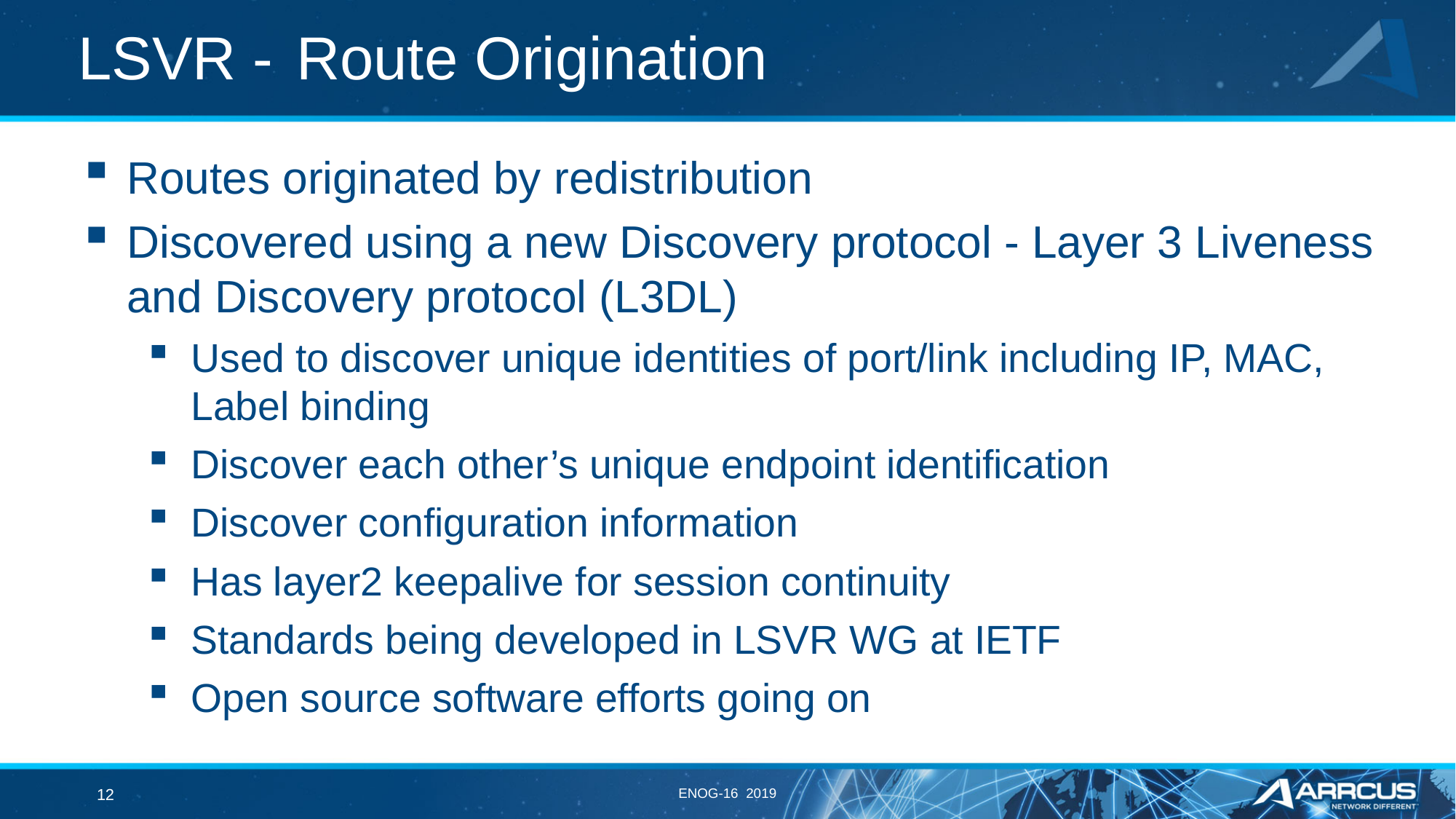

# LSVR -	Route Origination
Routes originated by redistribution
Discovered using a new Discovery protocol - Layer 3 Liveness and Discovery protocol (L3DL)
Used to discover unique identities of port/link including IP, MAC, Label binding
Discover each other’s unique endpoint identification
Discover configuration information
Has layer2 keepalive for session continuity
Standards being developed in LSVR WG at IETF
Open source software efforts going on

12
ENOG-16  2019